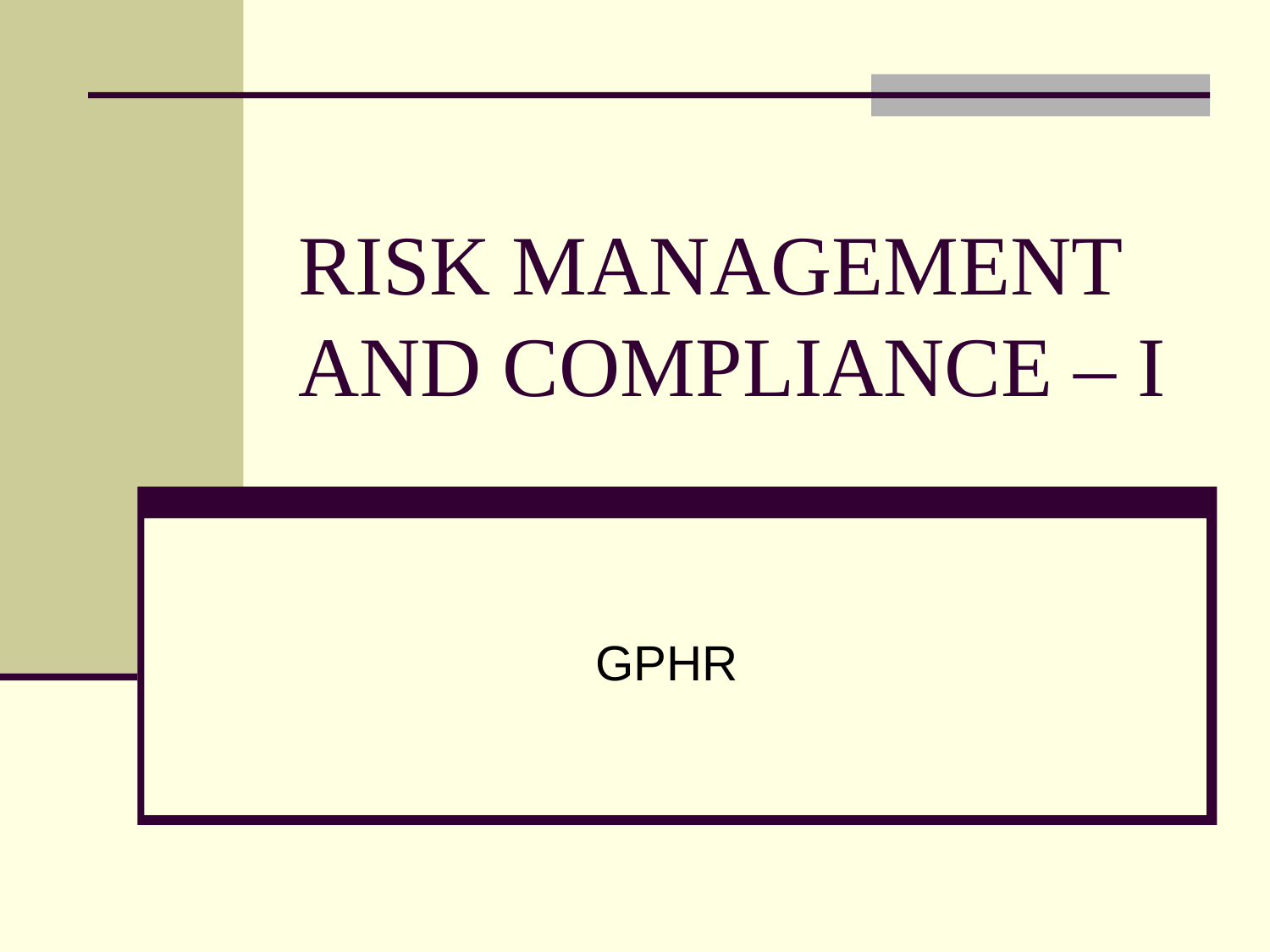

# RISK MANAGEMENT AND COMPLIANCE – I
GPHR